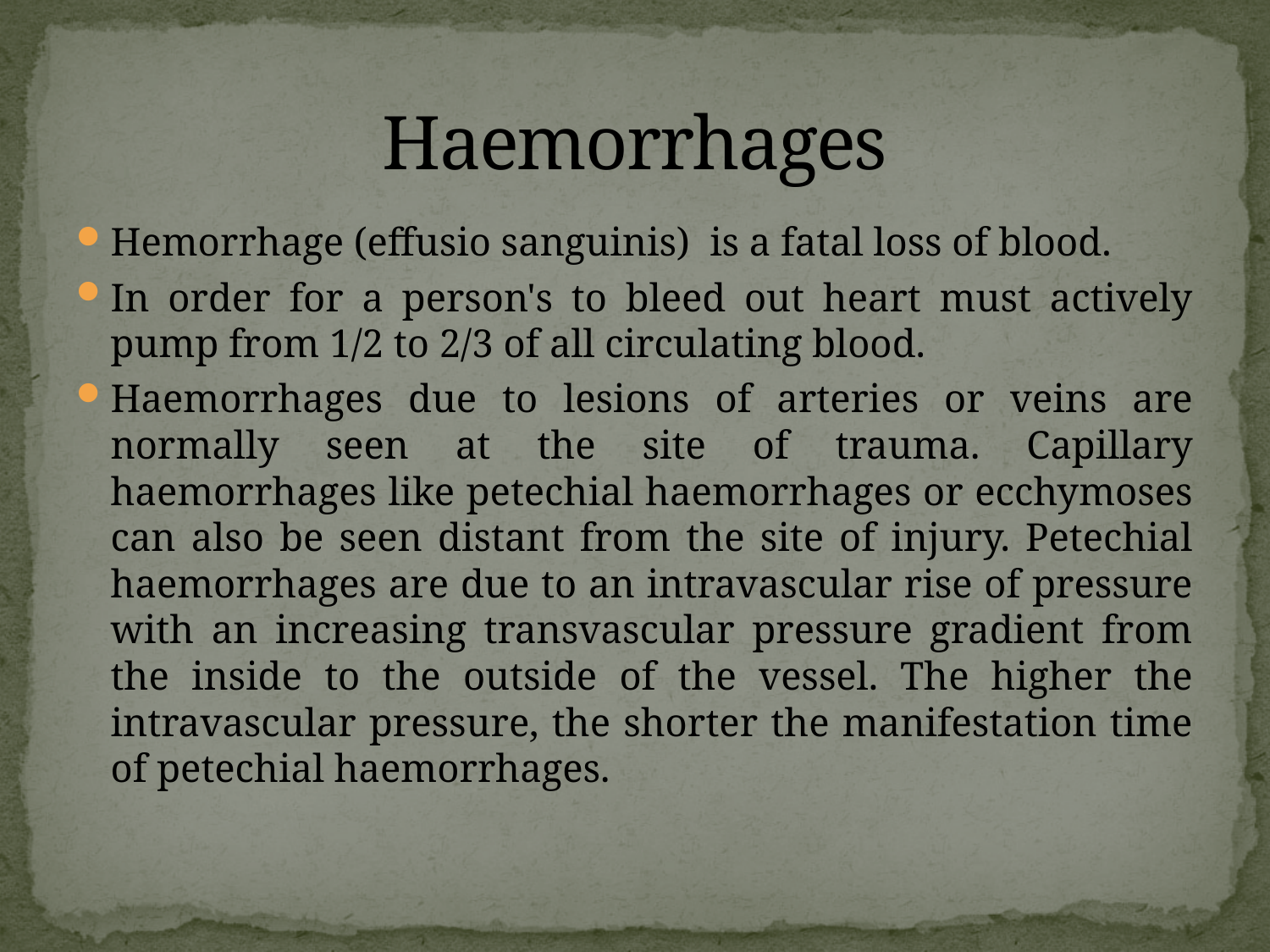

# Haemorrhages
Hemorrhage (effusio sanguinis)  is a fatal loss of blood.
In order for a person's to bleed out heart must actively pump from 1/2 to 2/3 of all circulating blood.
Haemorrhages due to lesions of arteries or veins are normally seen at the site of trauma. Capillary haemorrhages like petechial haemorrhages or ecchymoses can also be seen distant from the site of injury. Petechial haemorrhages are due to an intravascular rise of pressure with an increasing transvascular pressure gradient from the inside to the outside of the vessel. The higher the intravascular pressure, the shorter the manifestation time of petechial haemorrhages.